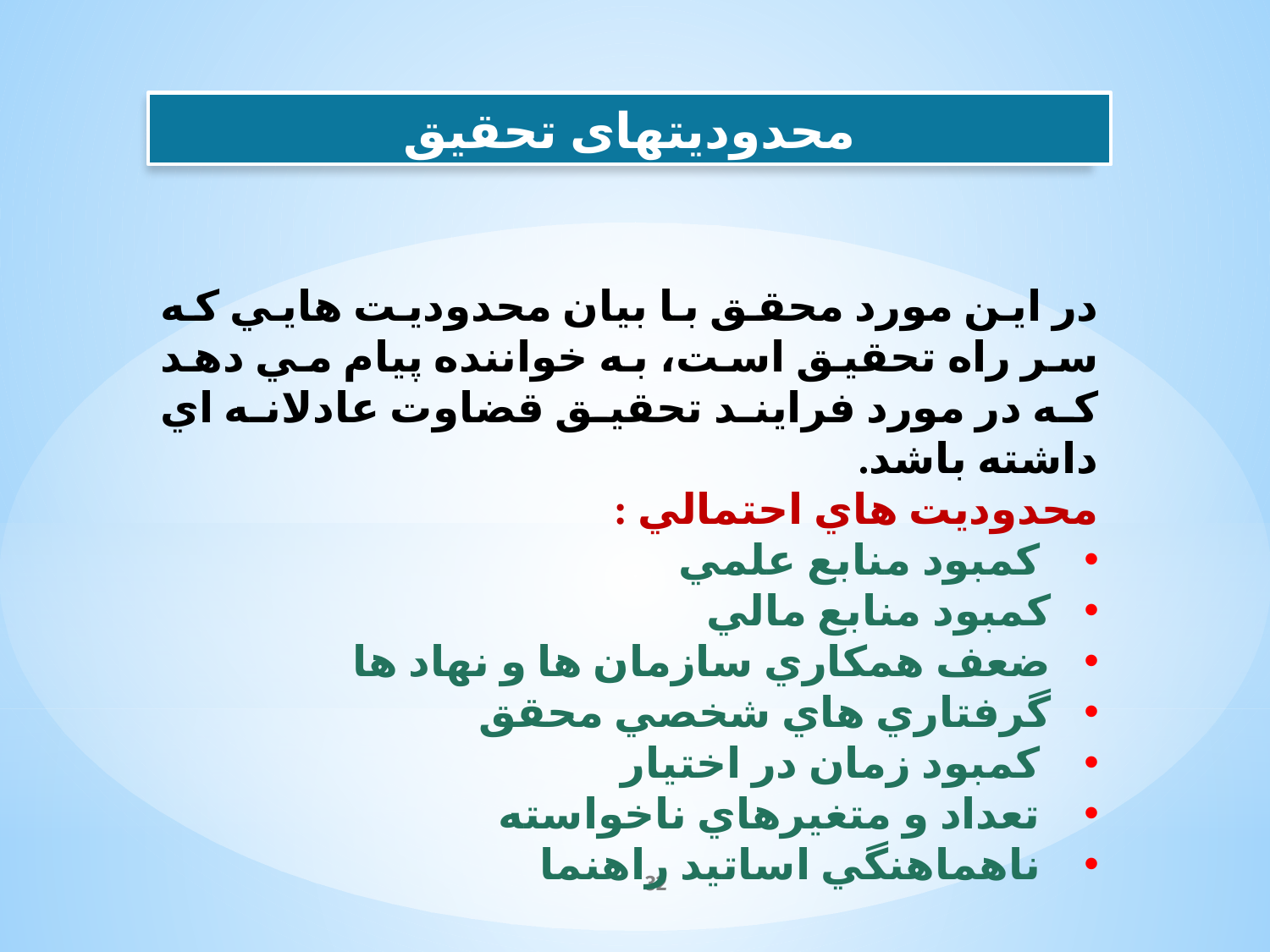

محدودیتهای تحقیق
در اين مورد محقق با بيان محدوديت هايي كه سر راه تحقيق است، به خواننده پيام مي دهد كه در مورد فرايند تحقيق قضاوت عادلانه اي داشته باشد.
محدوديت هاي احتمالي :
 كمبود منابع علمي
كمبود منابع مالي
ضعف همكاري سازمان ها و نهاد ها
گرفتاري هاي شخصي محقق
 كمبود زمان در اختيار
 تعداد و متغيرهاي ناخواسته
 ناهماهنگي اساتيد راهنما
32